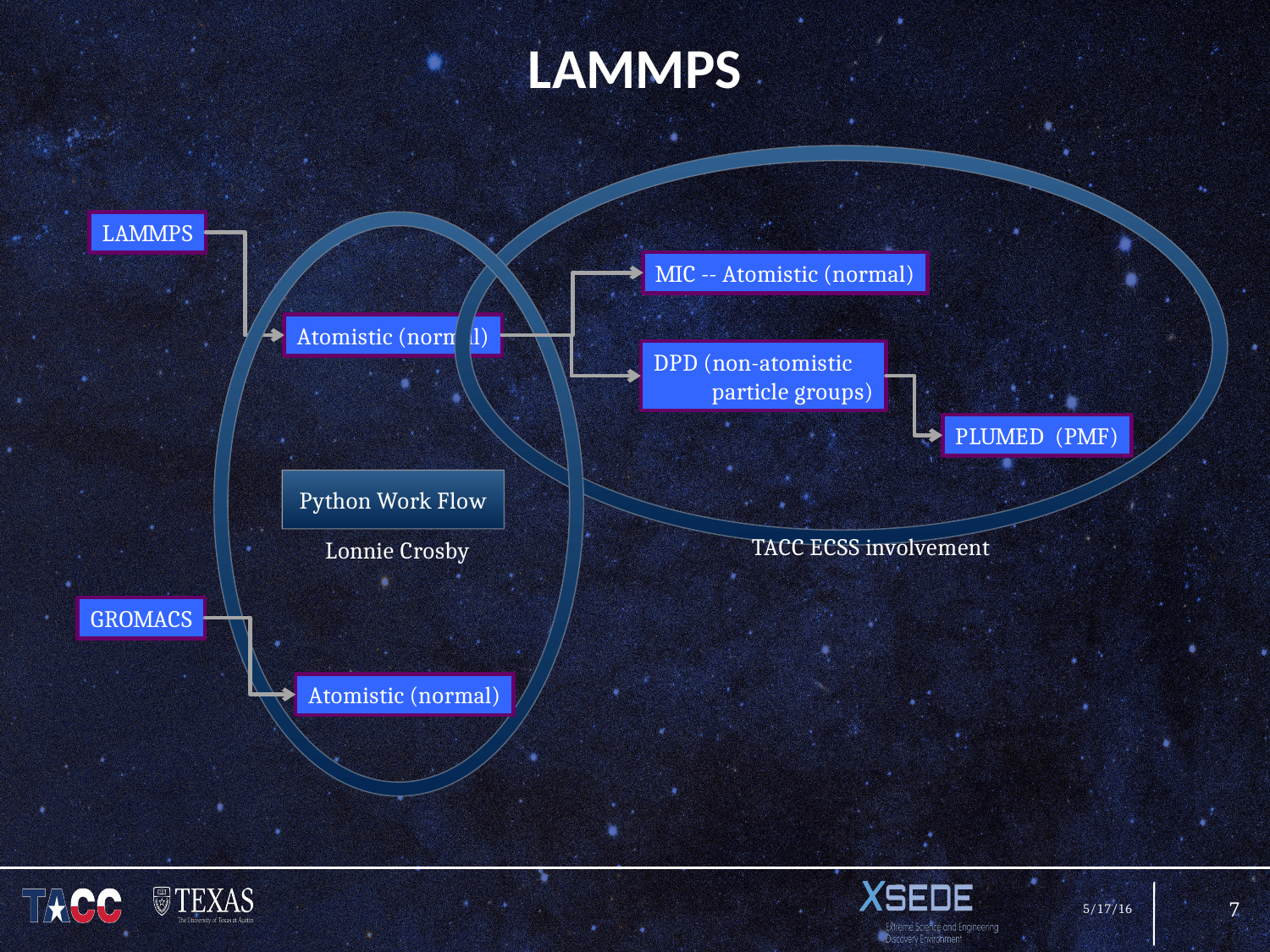

# LAMMPS

LAMMPS

MIC -- Atomistic (normal)
Atomistic (normal)
DPD (non-atomistic
           particle groups)
PLUMED  (PMF)
Python Work Flow
TACC ECSS involvement
Lonnie Crosby

GROMACS

Atomistic (normal)
7
5/17/16